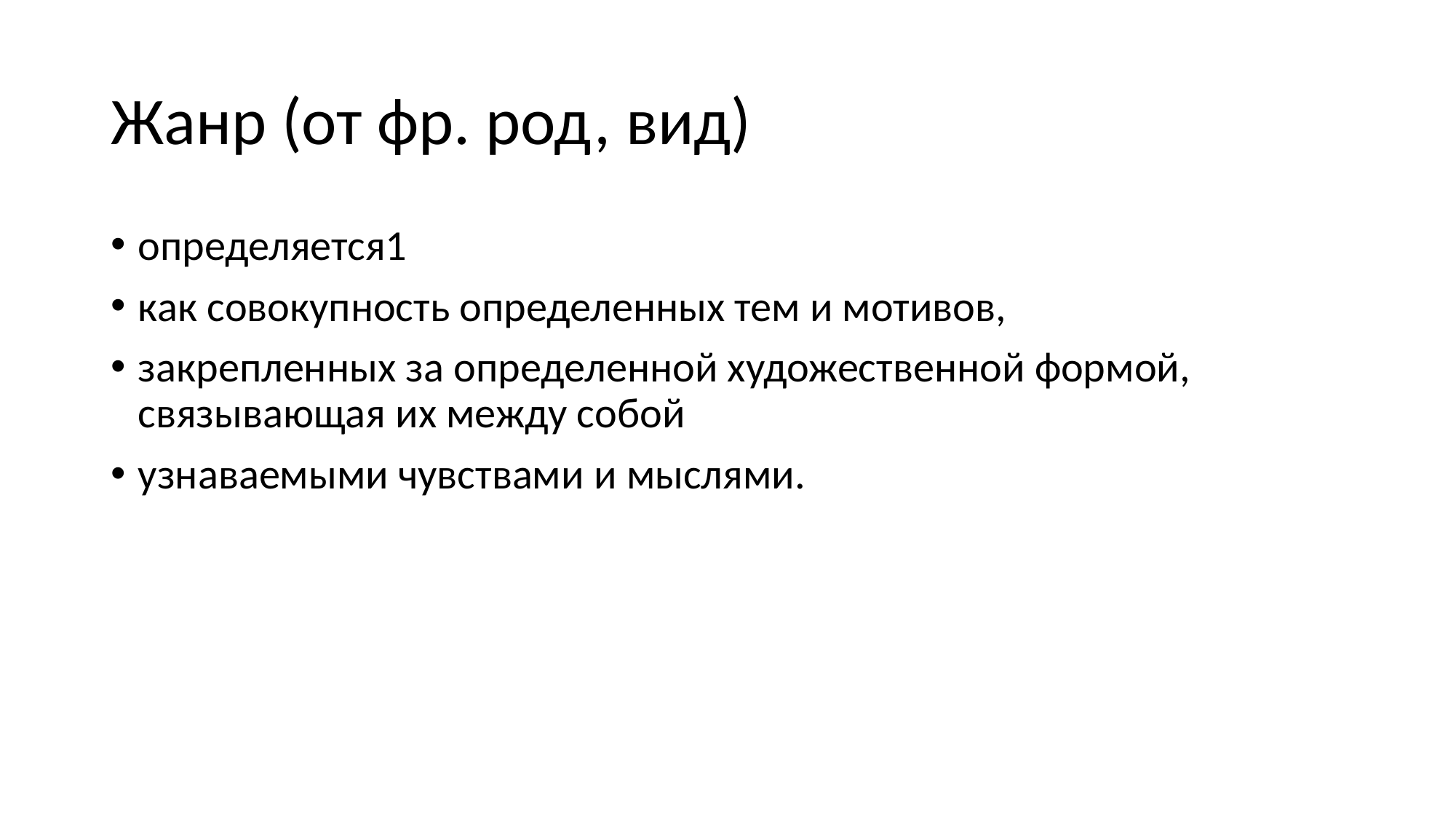

# Жанр (от фр. род, вид)
определяется1
как совокупность определенных тем и мотивов,
закрепленных за определенной художественной формой, связывающая их между собой
узнаваемыми чувствами и мыслями.